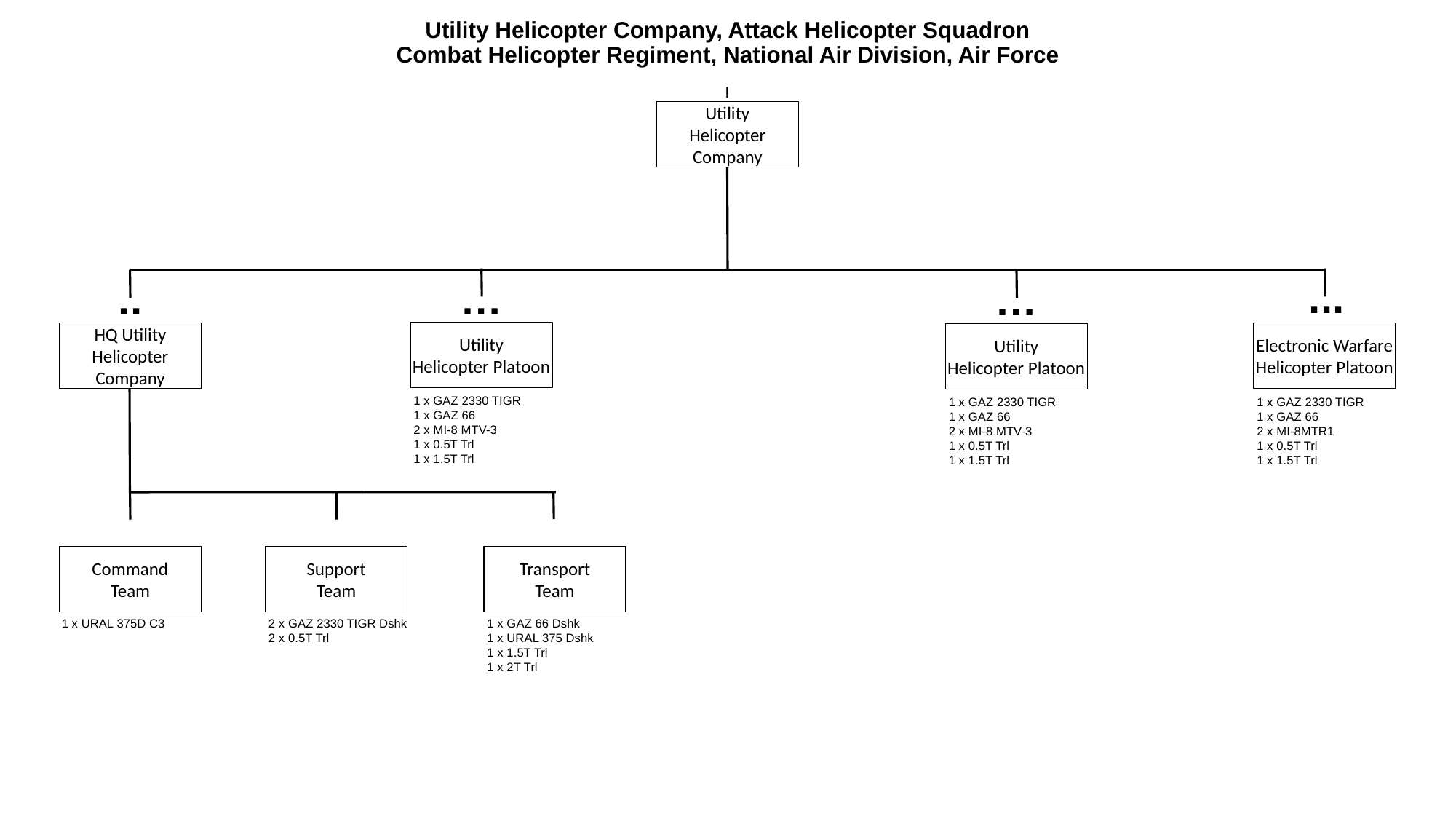

# Utility Helicopter Company, Attack Helicopter Squadron Combat Helicopter Regiment, National Air Division, Air Force
I
Utility
Helicopter Company
...
..
…
…
Utility
Helicopter Platoon
HQ Utility
Helicopter Company
Electronic Warfare
Helicopter Platoon
Utility
Helicopter Platoon
1 x GAZ 2330 TIGR
1 x GAZ 66
2 x MI-8 MTV-3
1 x 0.5T Trl
1 x 1.5T Trl
1 x GAZ 2330 TIGR
1 x GAZ 66
2 x MI-8 MTV-3
1 x 0.5T Trl
1 x 1.5T Trl

1 x GAZ 2330 TIGR
1 x GAZ 66
2 x MI-8MTR1
1 x 0.5T Trl
1 x 1.5T Trl
Command
Team
Support
Team
Transport
Team
1 x URAL 375D C3
2 x GAZ 2330 TIGR Dshk
2 x 0.5T Trl
1 x GAZ 66 Dshk
1 x URAL 375 Dshk
1 x 1.5T Trl
1 x 2T Trl